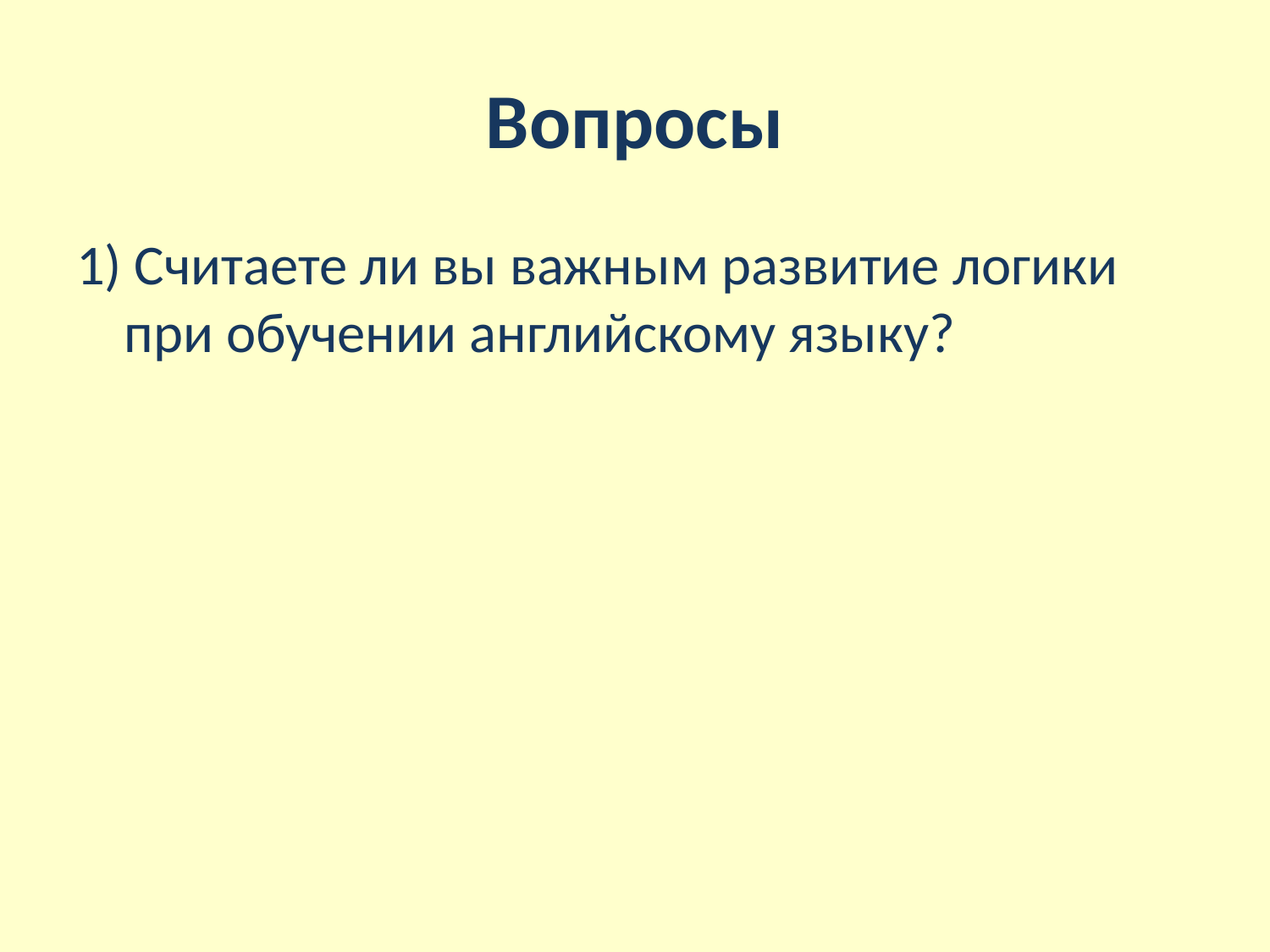

# Вопросы
1) Считаете ли вы важным развитие логики при обучении английскому языку?